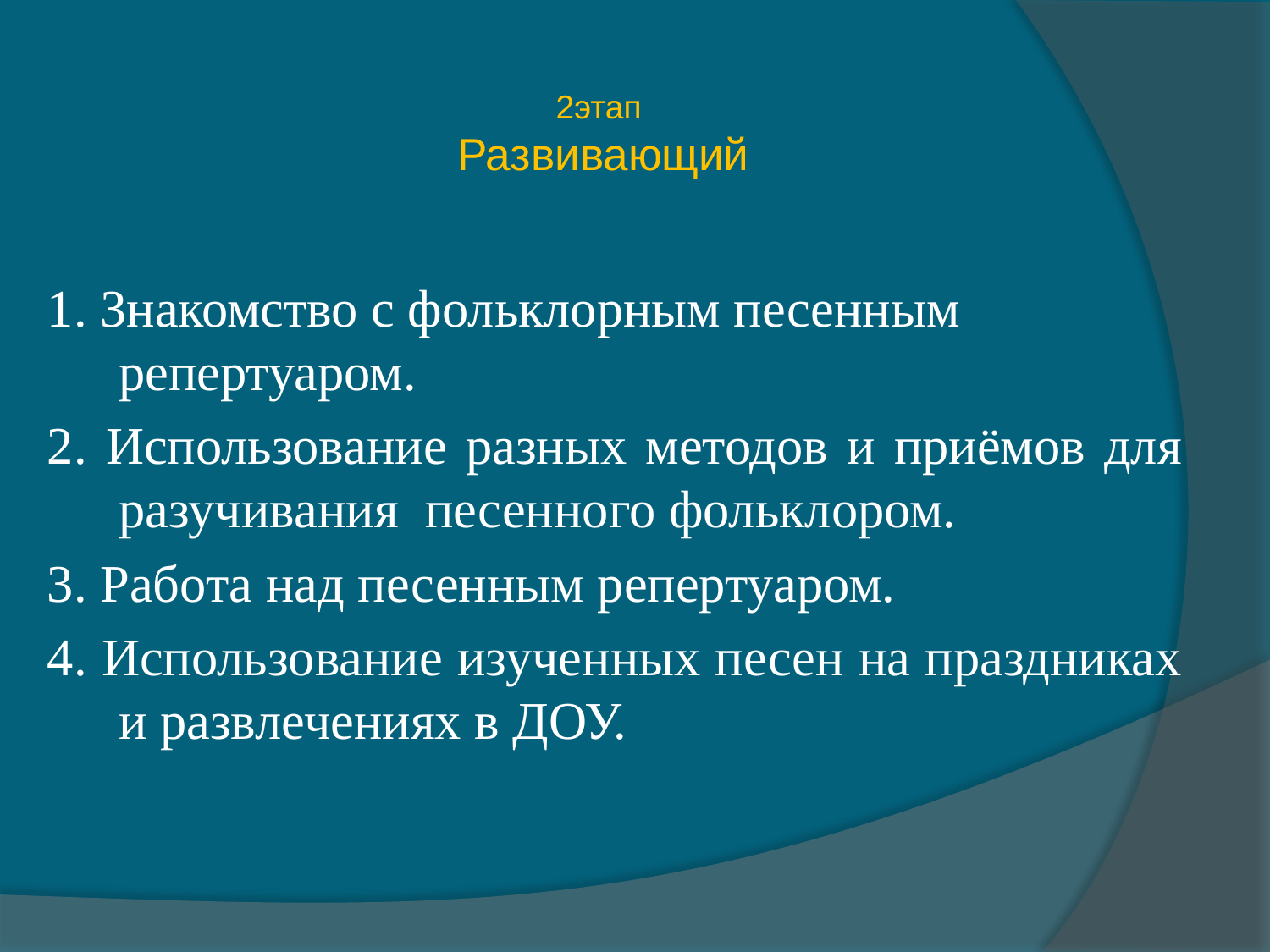

М

# 2этап Развивающий
1. Знакомство с фольклорным песенным репертуаром.
2. Использование разных методов и приёмов для разучивания  песенного фольклором.
3. Работа над песенным репертуаром.
4. Использование изученных песен на праздниках и развлечениях в ДОУ.